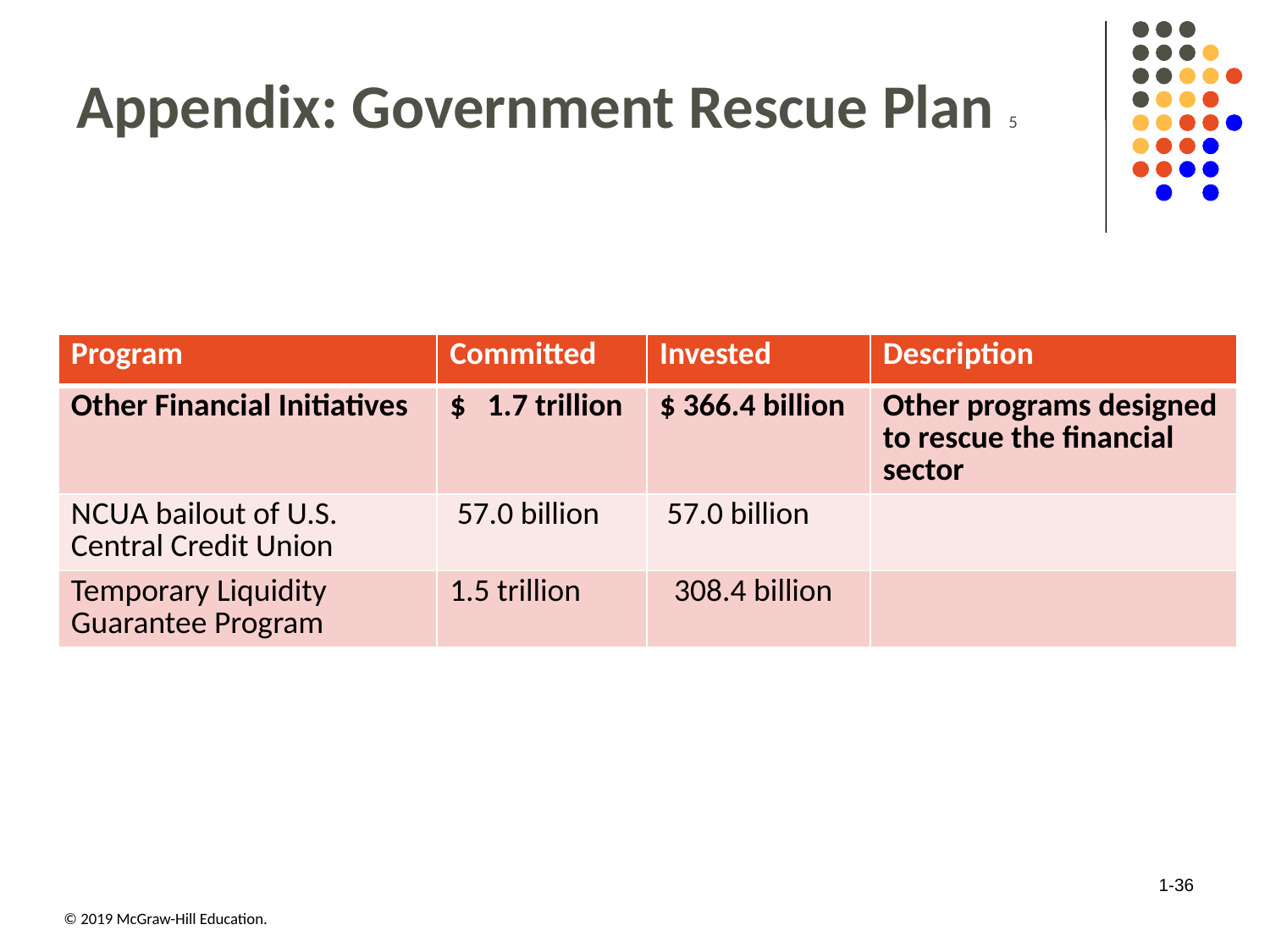

# Appendix: Government Rescue Plan 5
| Program | Committed | Invested | Description |
| --- | --- | --- | --- |
| Other Financial Initiatives | $   1.7 trillion | $ 366.4 billion | Other programs designed to rescue the financial sector |
| N C U A bailout of U.S. Central Credit Union | 57.0 billion | 57.0 billion |  |
| Temporary Liquidity Guarantee Program | 1.5 trillion | 308.4 billion |  |
1-36